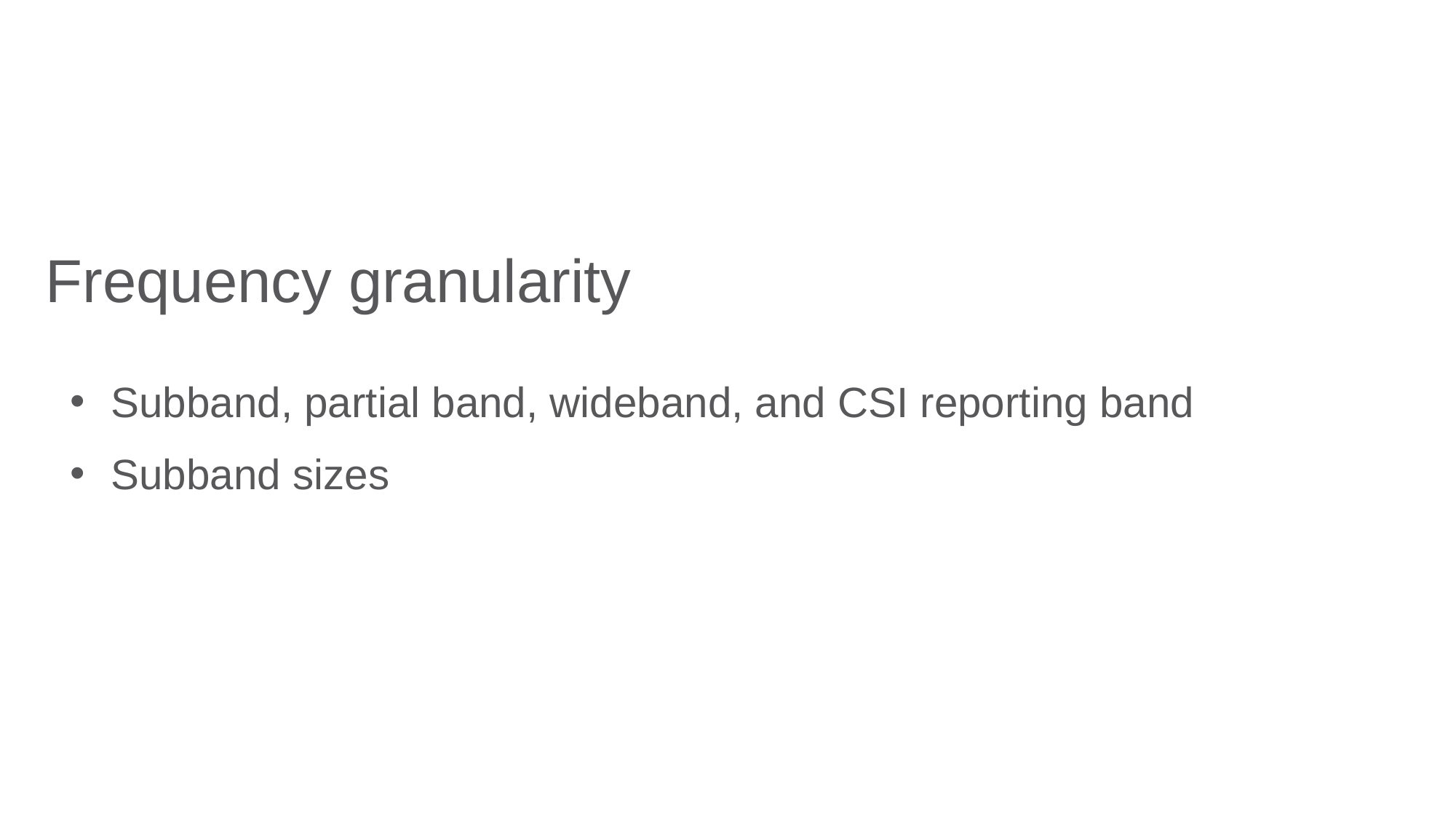

# Frequency granularity
Subband, partial band, wideband, and CSI reporting band
Subband sizes